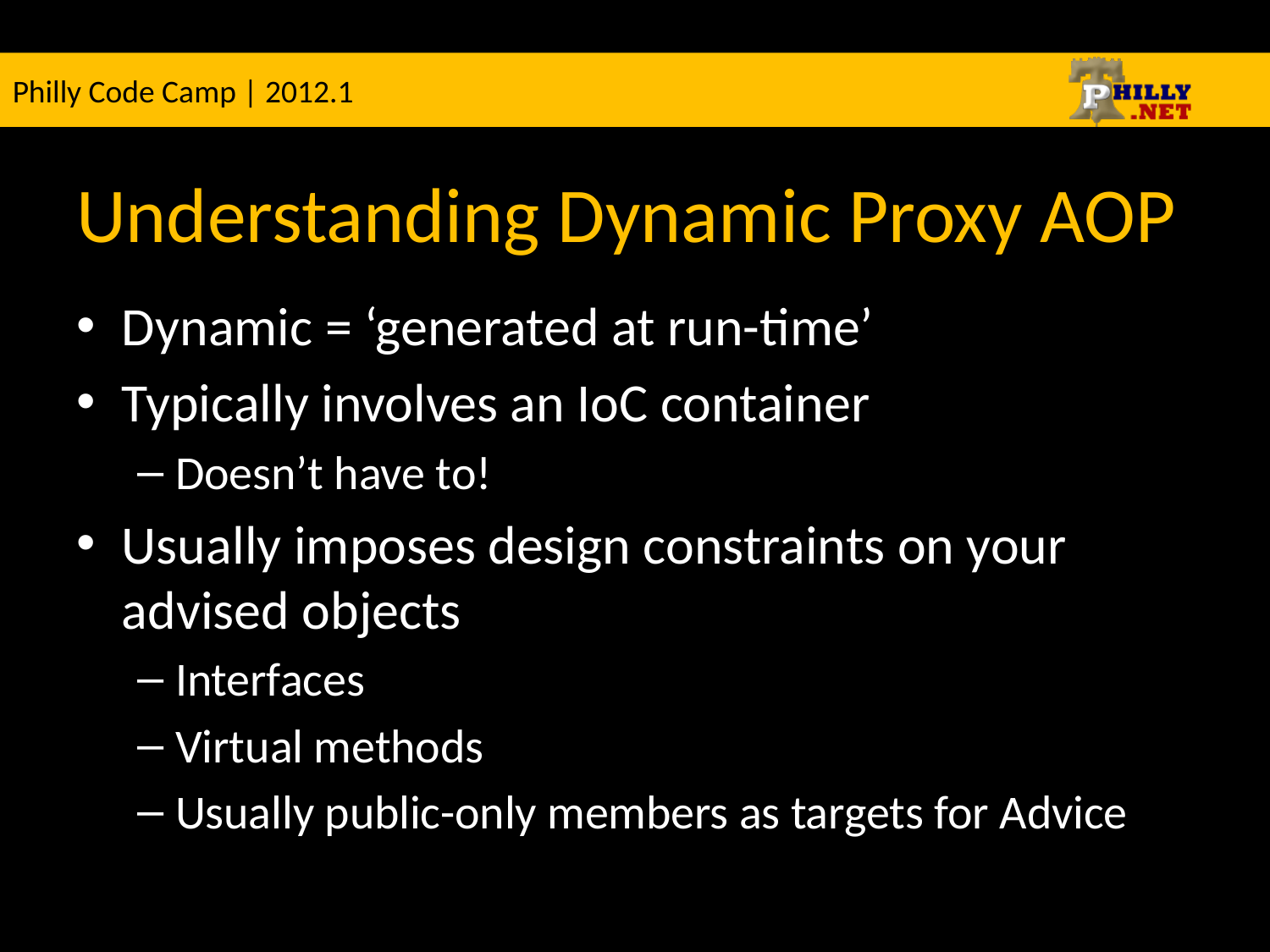

# Understanding Dynamic Proxy AOP
Dynamic = ‘generated at run-time’
Typically involves an IoC container
Doesn’t have to!
Usually imposes design constraints on your advised objects
Interfaces
Virtual methods
Usually public-only members as targets for Advice